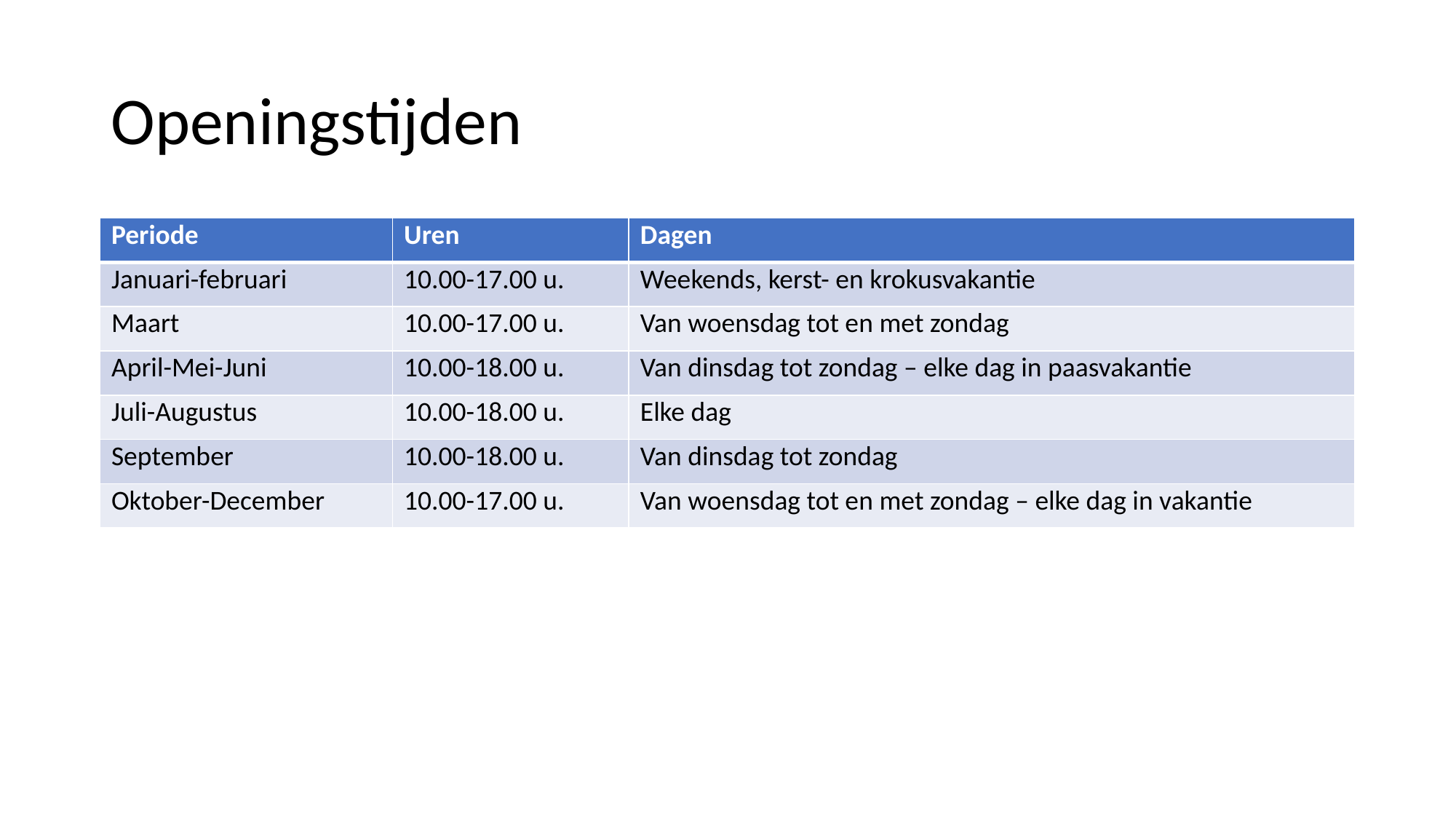

# Openingstijden
| Periode | Uren | Dagen |
| --- | --- | --- |
| Januari-februari | 10.00-17.00 u. | Weekends, kerst- en krokusvakantie |
| Maart | 10.00-17.00 u. | Van woensdag tot en met zondag |
| April-Mei-Juni | 10.00-18.00 u. | Van dinsdag tot zondag – elke dag in paasvakantie |
| Juli-Augustus | 10.00-18.00 u. | Elke dag |
| September | 10.00-18.00 u. | Van dinsdag tot zondag |
| Oktober-December | 10.00-17.00 u. | Van woensdag tot en met zondag – elke dag in vakantie |